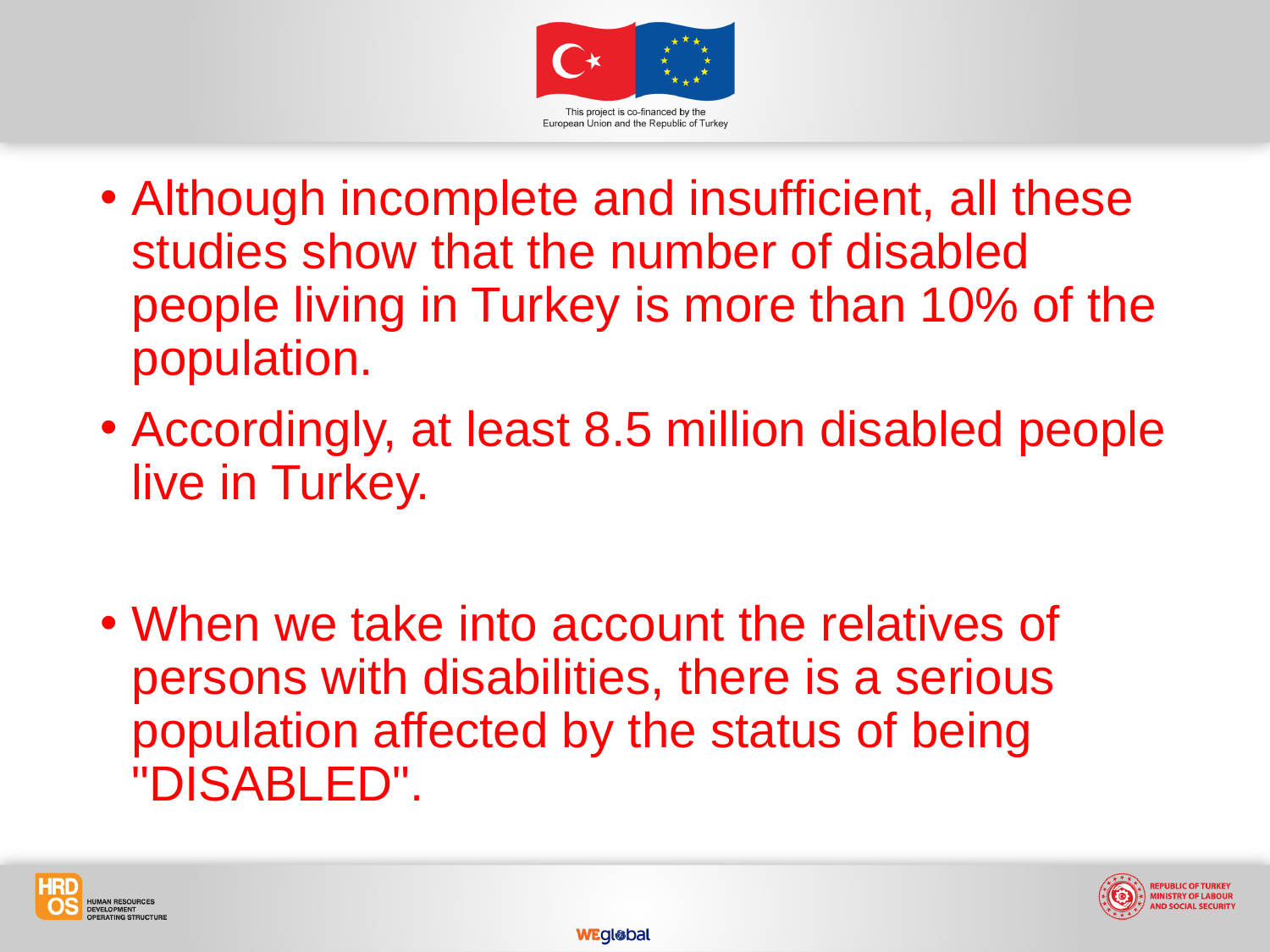

Although incomplete and insufficient, all these studies show that the number of disabled people living in Turkey is more than 10% of the population.
Accordingly, at least 8.5 million disabled people live in Turkey.

When we take into account the relatives of persons with disabilities, there is a serious population affected by the status of being "DISABLED".